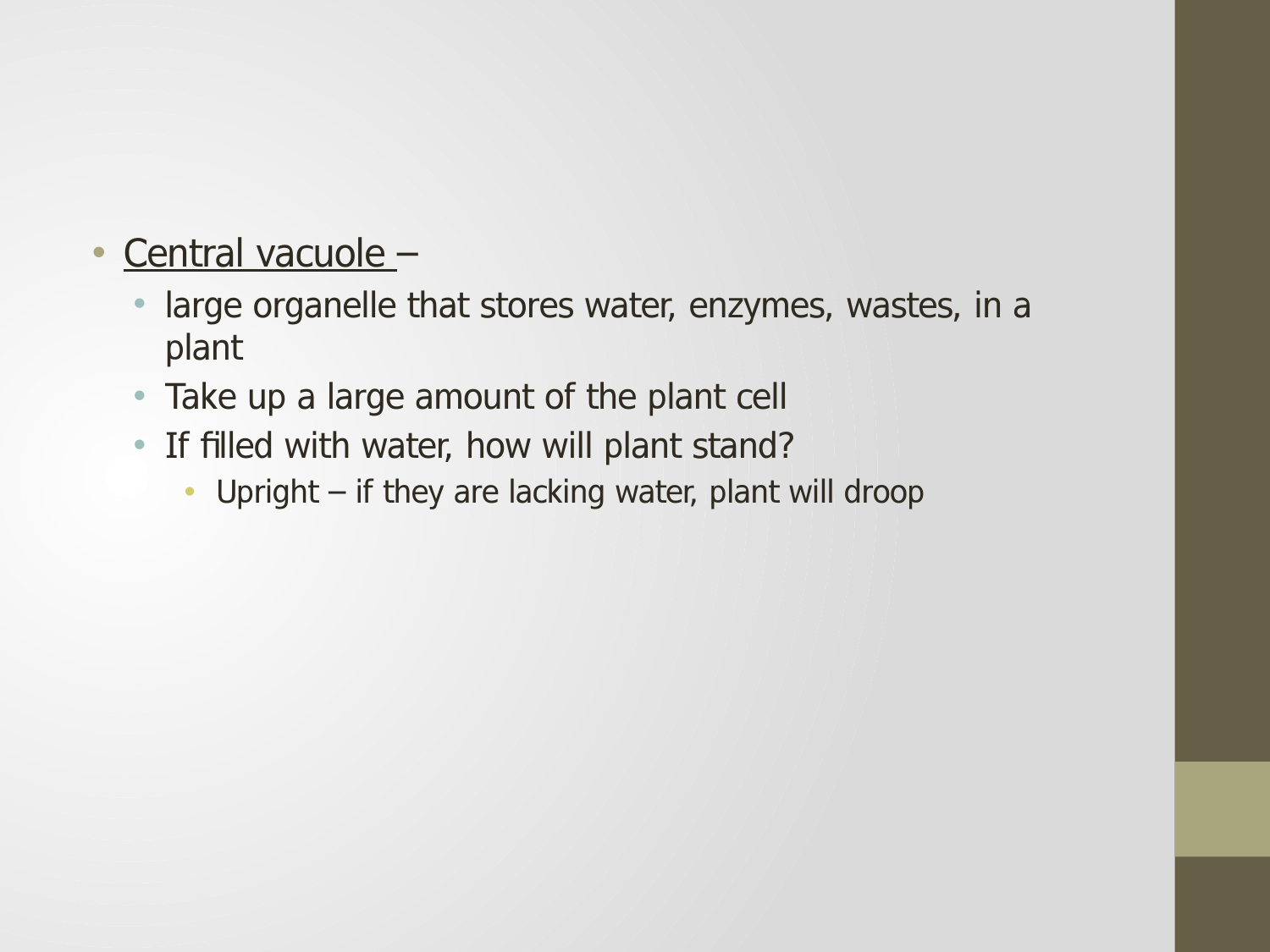

#
Central vacuole –
large organelle that stores water, enzymes, wastes, in a plant
Take up a large amount of the plant cell
If filled with water, how will plant stand?
Upright – if they are lacking water, plant will droop